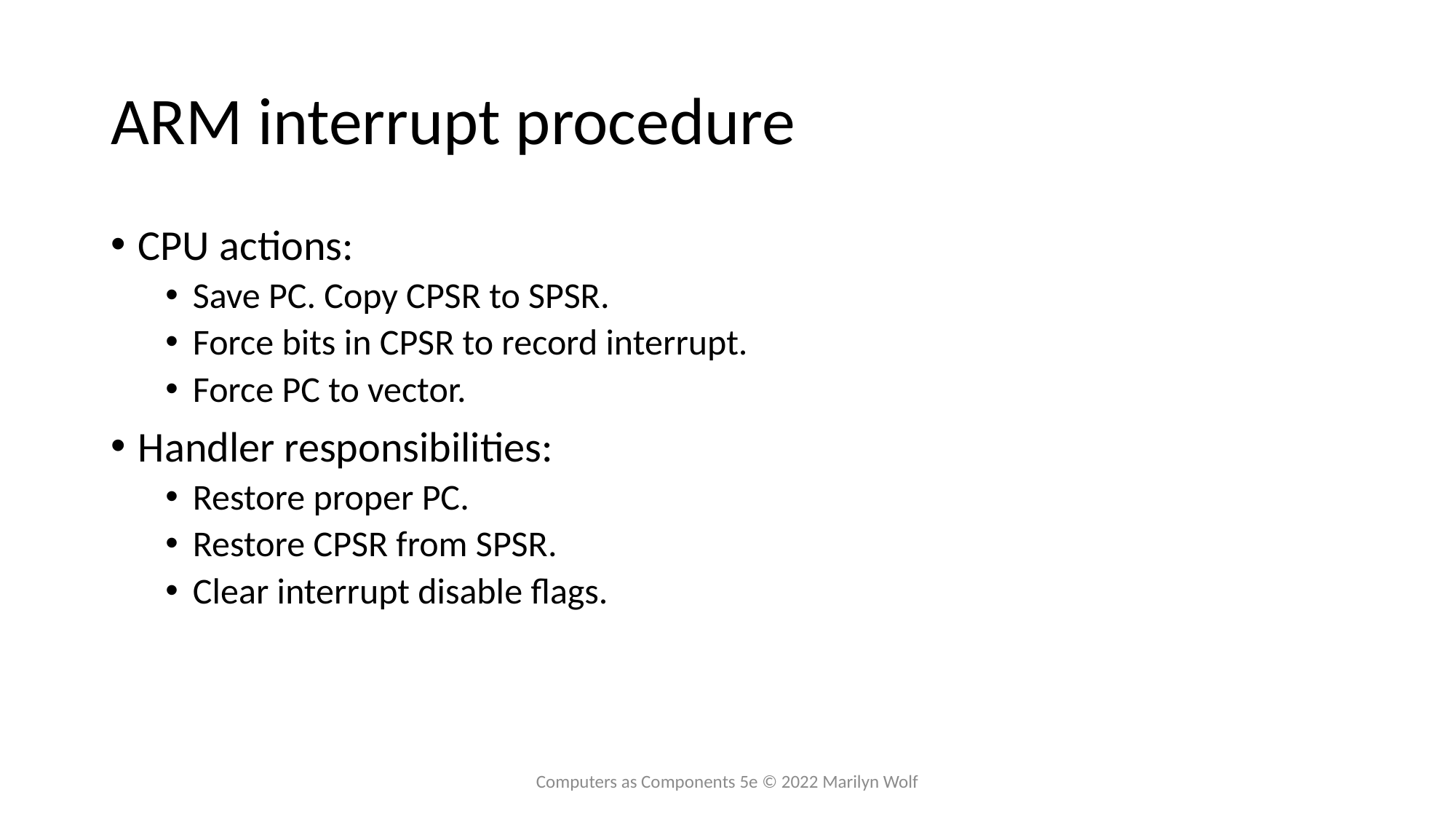

# ARM interrupt procedure
CPU actions:
Save PC. Copy CPSR to SPSR.
Force bits in CPSR to record interrupt.
Force PC to vector.
Handler responsibilities:
Restore proper PC.
Restore CPSR from SPSR.
Clear interrupt disable flags.
Computers as Components 5e © 2022 Marilyn Wolf